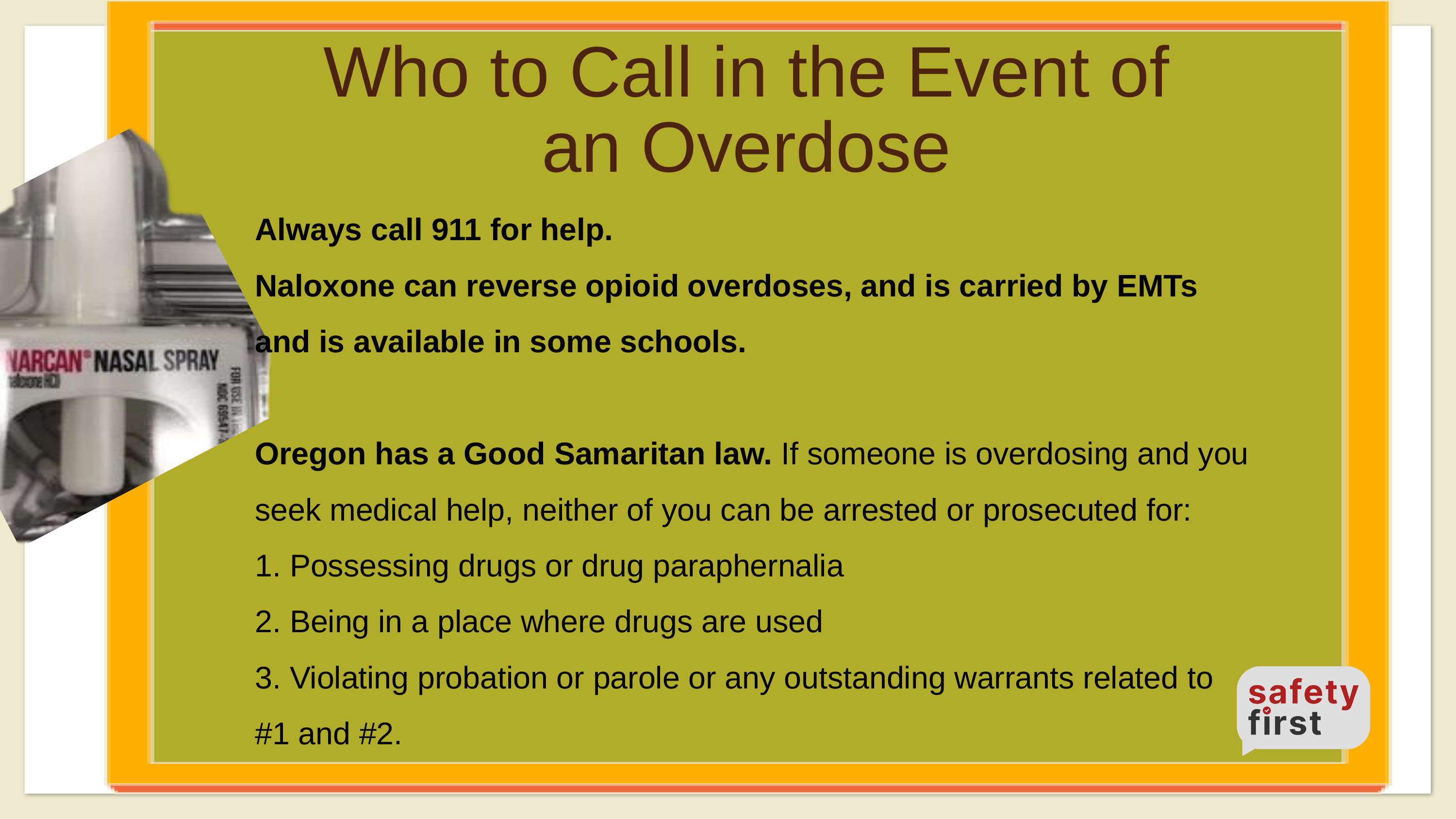

Who to Call in the Event of an Overdose

Always call 911 for help.
Naloxone can reverse opioid overdoses, and is carried by EMTs and is available in some schools.

Oregon has a Good Samaritan law. If someone is overdosing and you seek medical help, neither of you can be arrested or prosecuted for:
1. Possessing drugs or drug paraphernalia
2. Being in a place where drugs are used
3. Violating probation or parole or any outstanding warrants related to #1 and #2.